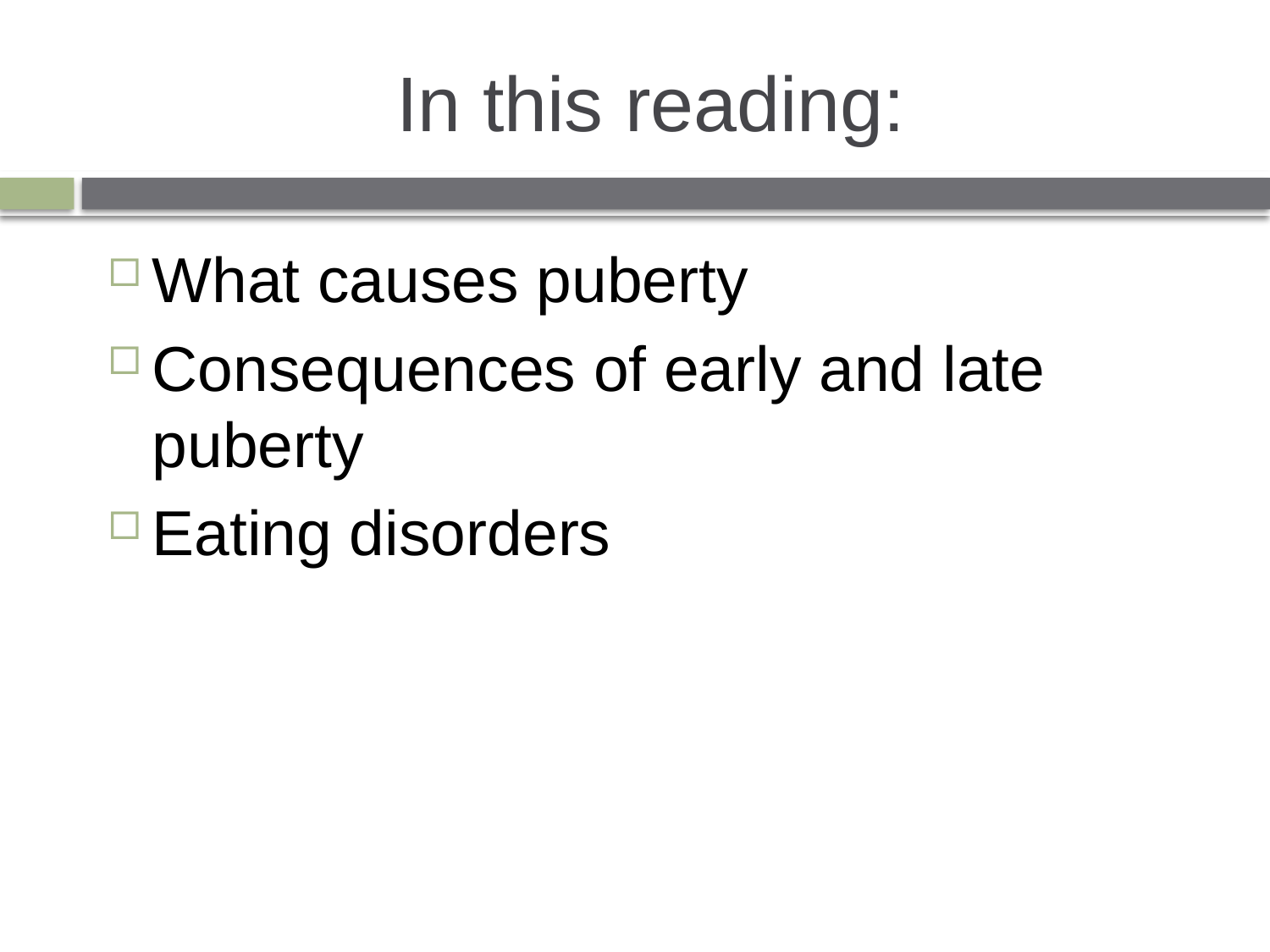

# In this reading:
What causes puberty
Consequences of early and late puberty
Eating disorders